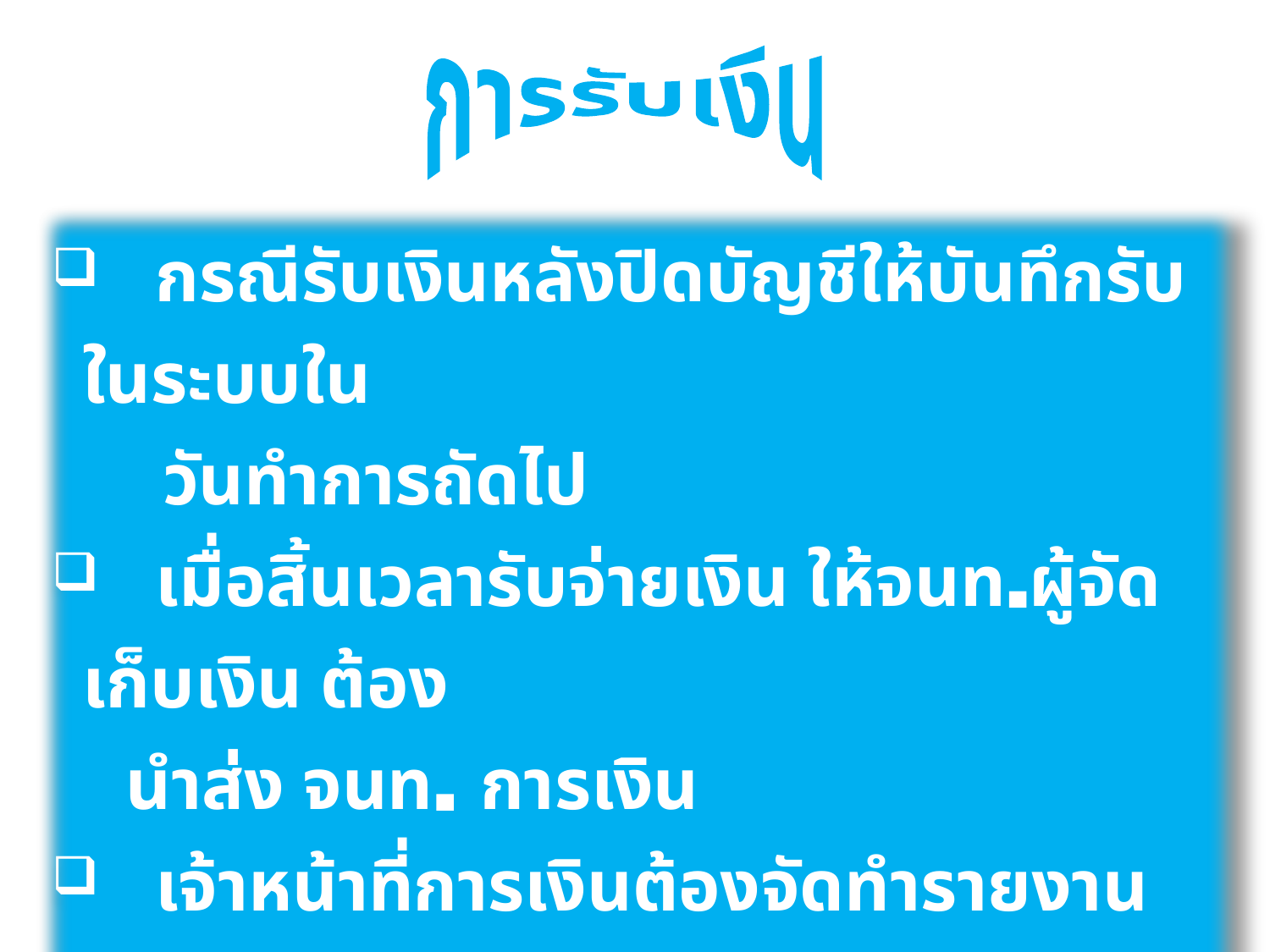

การรับเงิน
   กรณีรับเงินหลังปิดบัญชีให้บันทึกรับในระบบใน
      วันทำการถัดไป
   เมื่อสิ้นเวลารับจ่ายเงิน ให้จนท.ผู้จัดเก็บเงิน ต้อง
    นำส่ง จนท. การเงิน
   เจ้าหน้าที่การเงินต้องจัดทำรายงานเงินคงเหลือ
      ประจำวันเพื่อให้กรรมการตรวจนับ